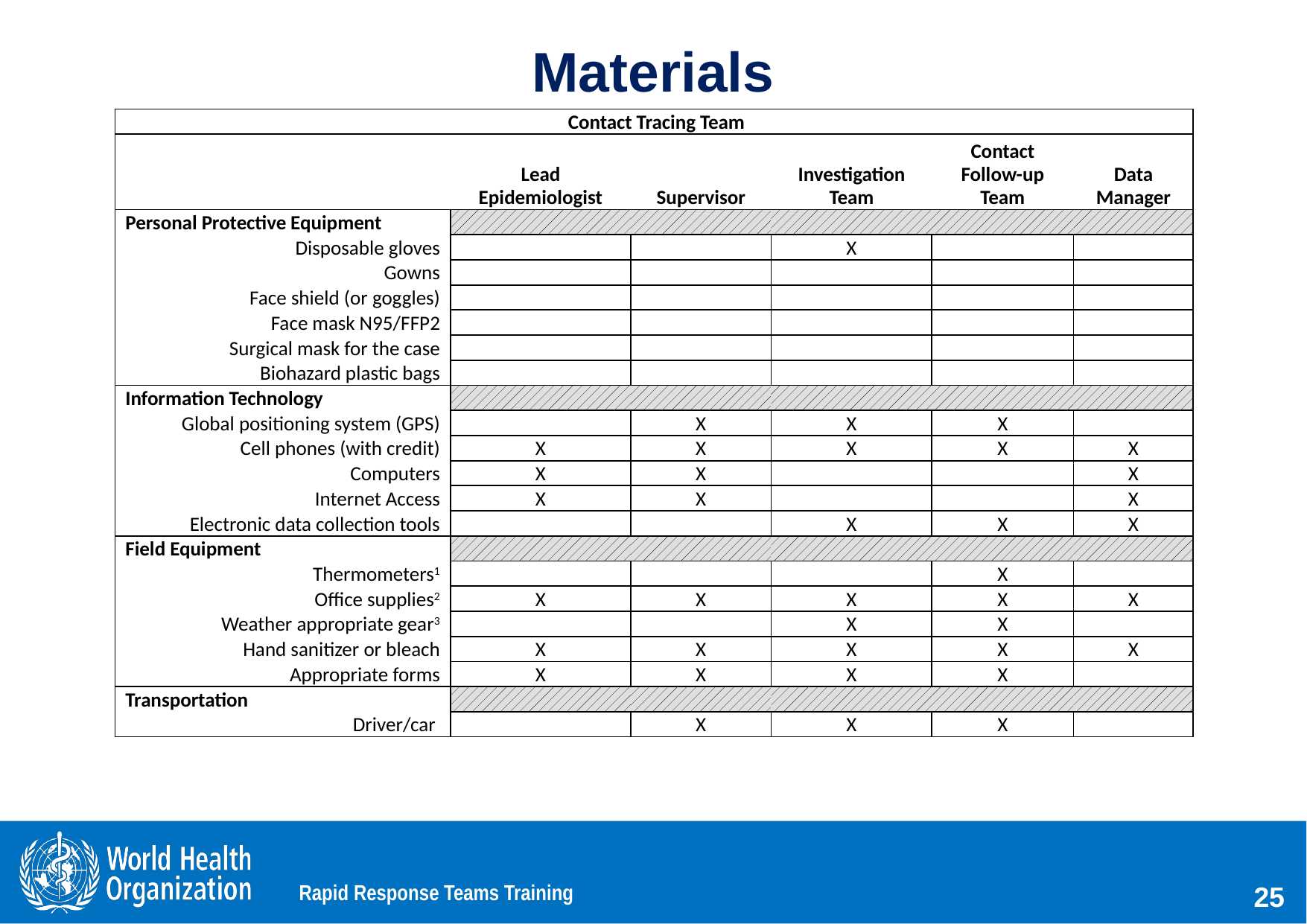

# Materials
| Contact Tracing Team |  |  |  |  |  |
| --- | --- | --- | --- | --- | --- |
|  | Lead Epidemiologist | Supervisor | Investigation Team | Contact Follow-up Team | Data Manager |
| Personal Protective Equipment |  |  |  |  |  |
| Disposable gloves |  |  | X |  |  |
| Gowns |  |  |  |  |  |
| Face shield (or goggles) |  |  |  |  |  |
| Face mask N95/FFP2 |  |  |  |  |  |
| Surgical mask for the case |  |  |  |  |  |
| Biohazard plastic bags |  |  |  |  |  |
| Information Technology |  |  |  |  |  |
| Global positioning system (GPS) |  | X | X | X |  |
| Cell phones (with credit) | X | X | X | X | X |
| Computers | X | X |  |  | X |
| Internet Access | X | X |  |  | X |
| Electronic data collection tools |  |  | X | X | X |
| Field Equipment |  |  |  |  |  |
| Thermometers1 |  |  |  | X |  |
| Office supplies2 | X | X | X | X | X |
| Weather appropriate gear3 |  |  | X | X |  |
| Hand sanitizer or bleach | X | X | X | X | X |
| Appropriate forms | X | X | X | X |  |
| Transportation |  |  |  |  |  |
| Driver/car |  | X | X | X |  |